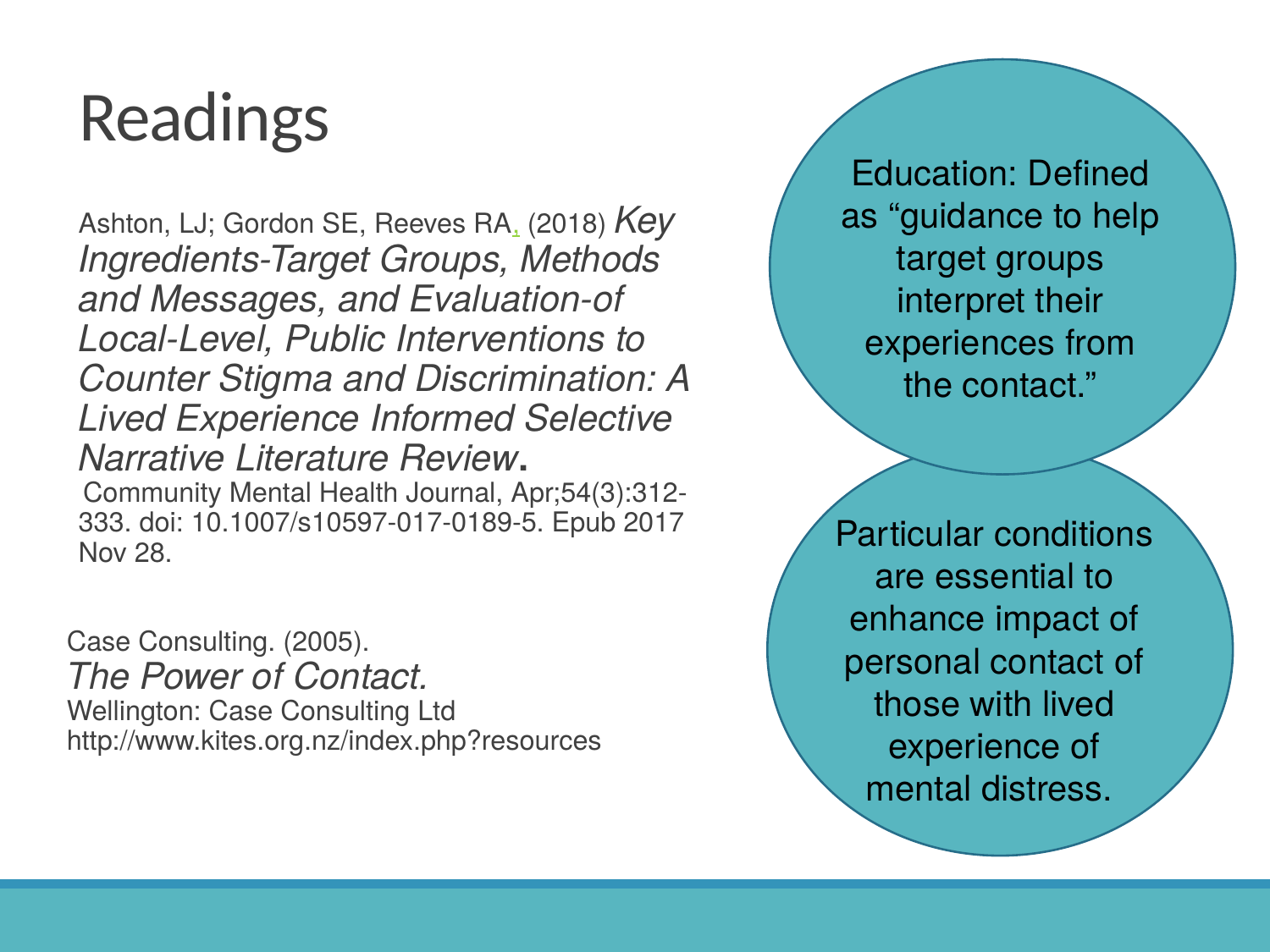

# Readings

Education: Defined as “guidance to help target groups interpret their experiences from the contact.”

Ashton, LJ; Gordon SE, Reeves RA, (2018) Key Ingredients-Target Groups, Methods and Messages, and Evaluation-of Local-Level, Public Interventions to Counter Stigma and Discrimination: A Lived Experience Informed Selective Narrative Literature Review.
Community Mental Health Journal, Apr;54(3):312-333. doi: 10.1007/s10597-017-0189-5. Epub 2017 Nov 28.

Case Consulting. (2005).
The Power of Contact.
Wellington: Case Consulting Ltd
http://www.kites.org.nz/index.php?resources

Particular conditions are essential to enhance impact of personal contact of those with lived experience of mental distress.